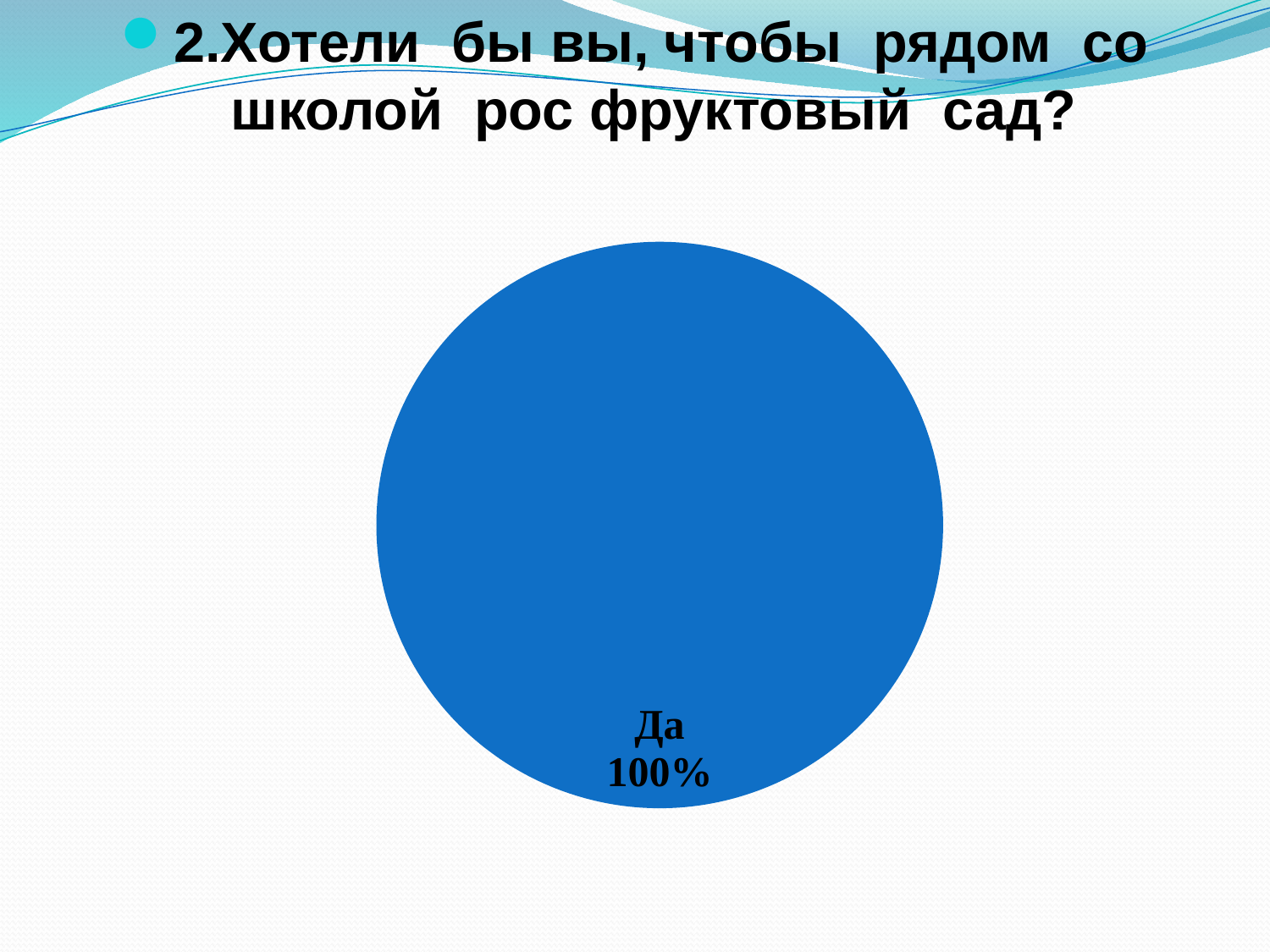

#
2.Хотели  бы вы, чтобы  рядом  со школой  рос фруктовый  сад?

### Chart

| Category | Продажи |
|---|---|
| Да | 8.200000000000001 |
| Нет | None |